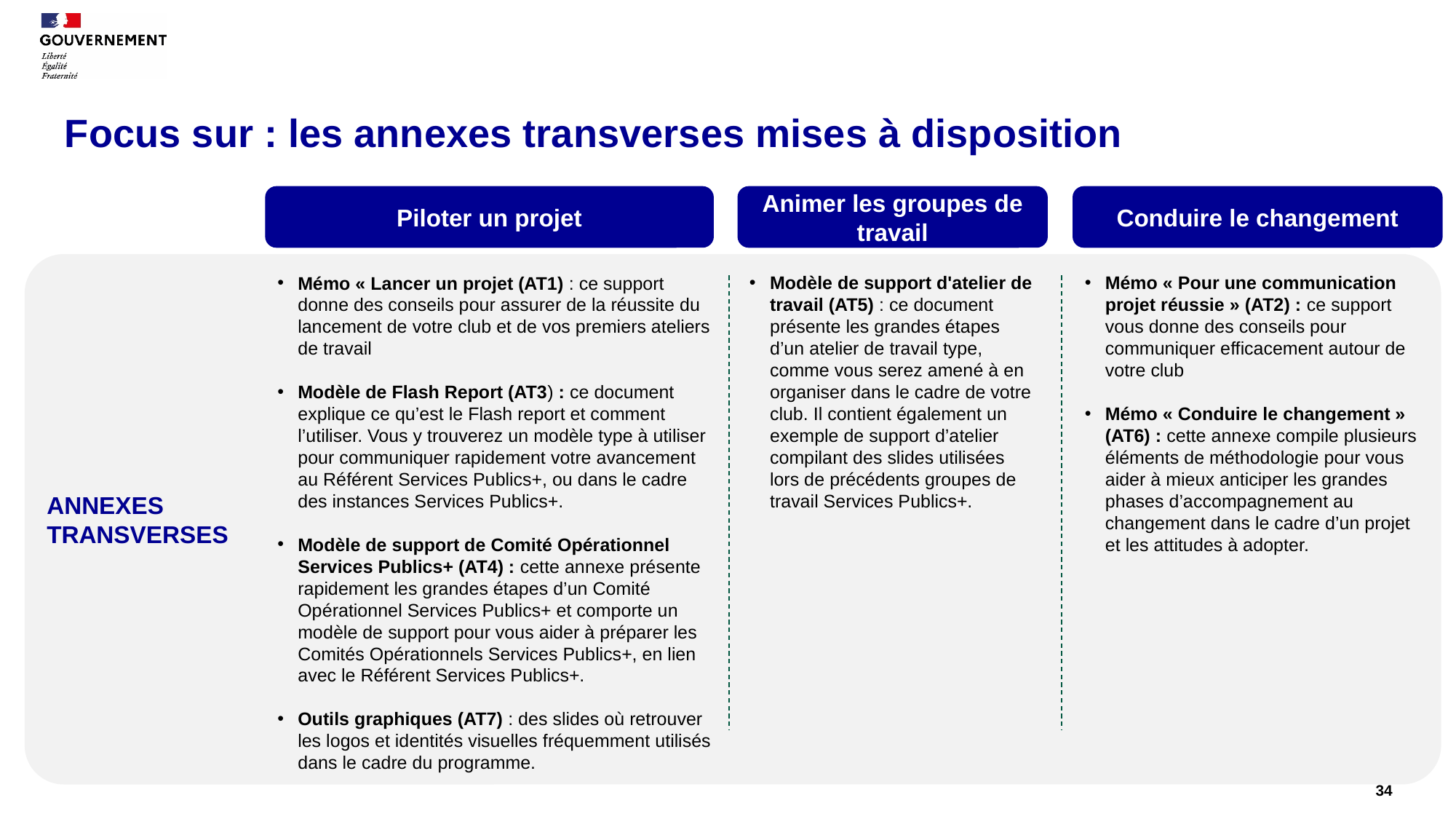

# Focus sur : les annexes transverses mises à disposition
Piloter un projet
Animer les groupes de travail
Conduire le changement
ANNEXES
TRANSVERSES
Mémo « Lancer un projet (AT1) : ce support donne des conseils pour assurer de la réussite du lancement de votre club et de vos premiers ateliers de travail

Modèle de Flash Report (AT3) : ce document explique ce qu’est le Flash report et comment l’utiliser. Vous y trouverez un modèle type à utiliser pour communiquer rapidement votre avancement au Référent Services Publics+, ou dans le cadre des instances Services Publics+.

Modèle de support de Comité Opérationnel Services Publics+ (AT4) : cette annexe présente rapidement les grandes étapes d’un Comité Opérationnel Services Publics+ et comporte un modèle de support pour vous aider à préparer les Comités Opérationnels Services Publics+, en lien avec le Référent Services Publics+.

Outils graphiques (AT7) : des slides où retrouver les logos et identités visuelles fréquemment utilisés dans le cadre du programme.
Modèle de support d'atelier de travail (AT5) : ce document présente les grandes étapes d’un atelier de travail type, comme vous serez amené à en organiser dans le cadre de votre club. Il contient également un exemple de support d’atelier compilant des slides utilisées lors de précédents groupes de travail Services Publics+.

Mémo « Pour une communication projet réussie » (AT2) : ce support vous donne des conseils pour communiquer efficacement autour de votre club

Mémo « Conduire le changement » (AT6) : cette annexe compile plusieurs éléments de méthodologie pour vous aider à mieux anticiper les grandes phases d’accompagnement au changement dans le cadre d’un projet et les attitudes à adopter.

34